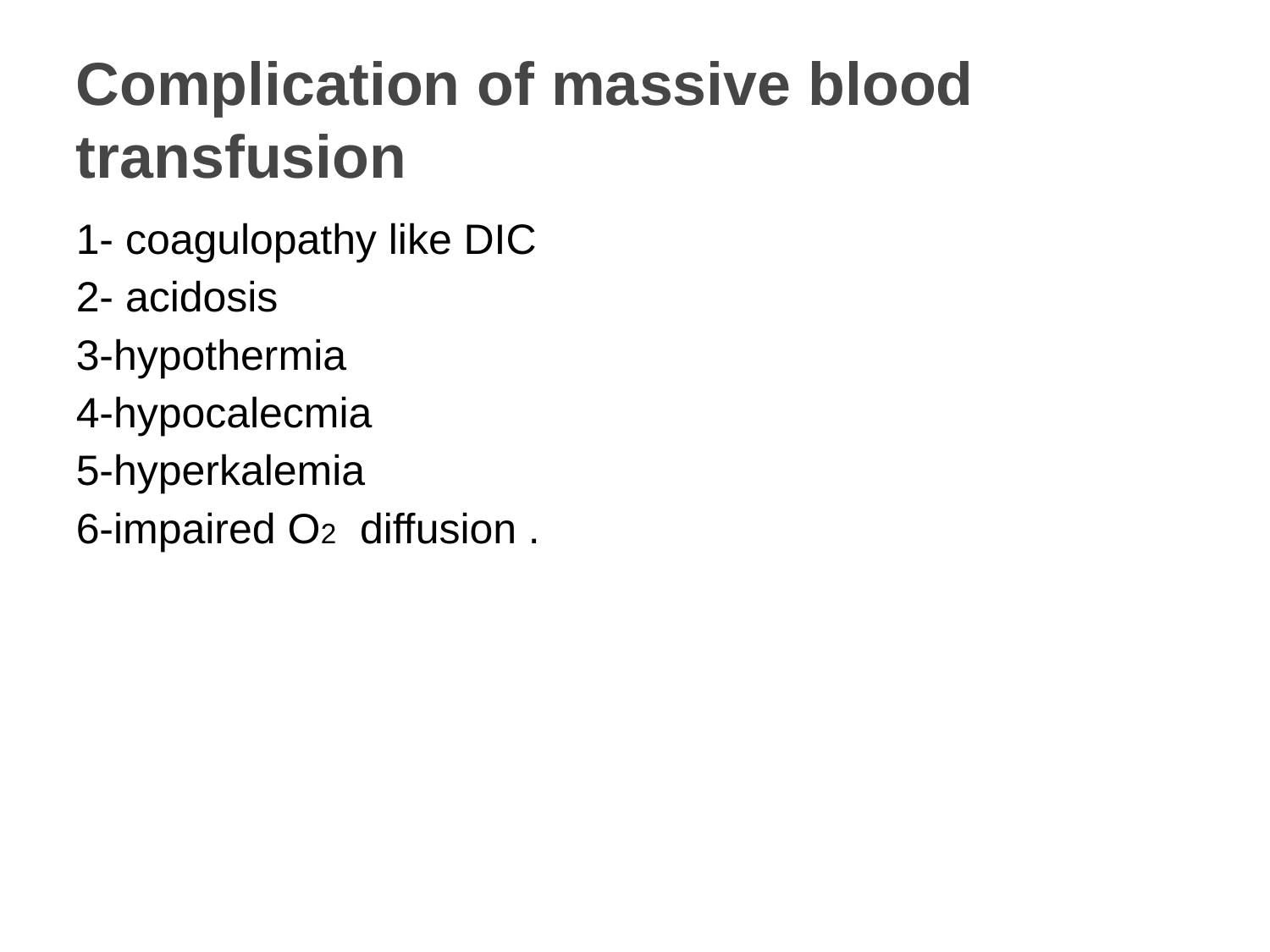

# Complication of massive blood transfusion
1- coagulopathy like DIC
2- acidosis
3-hypothermia
4-hypocalecmia
5-hyperkalemia
6-impaired O2  diffusion .